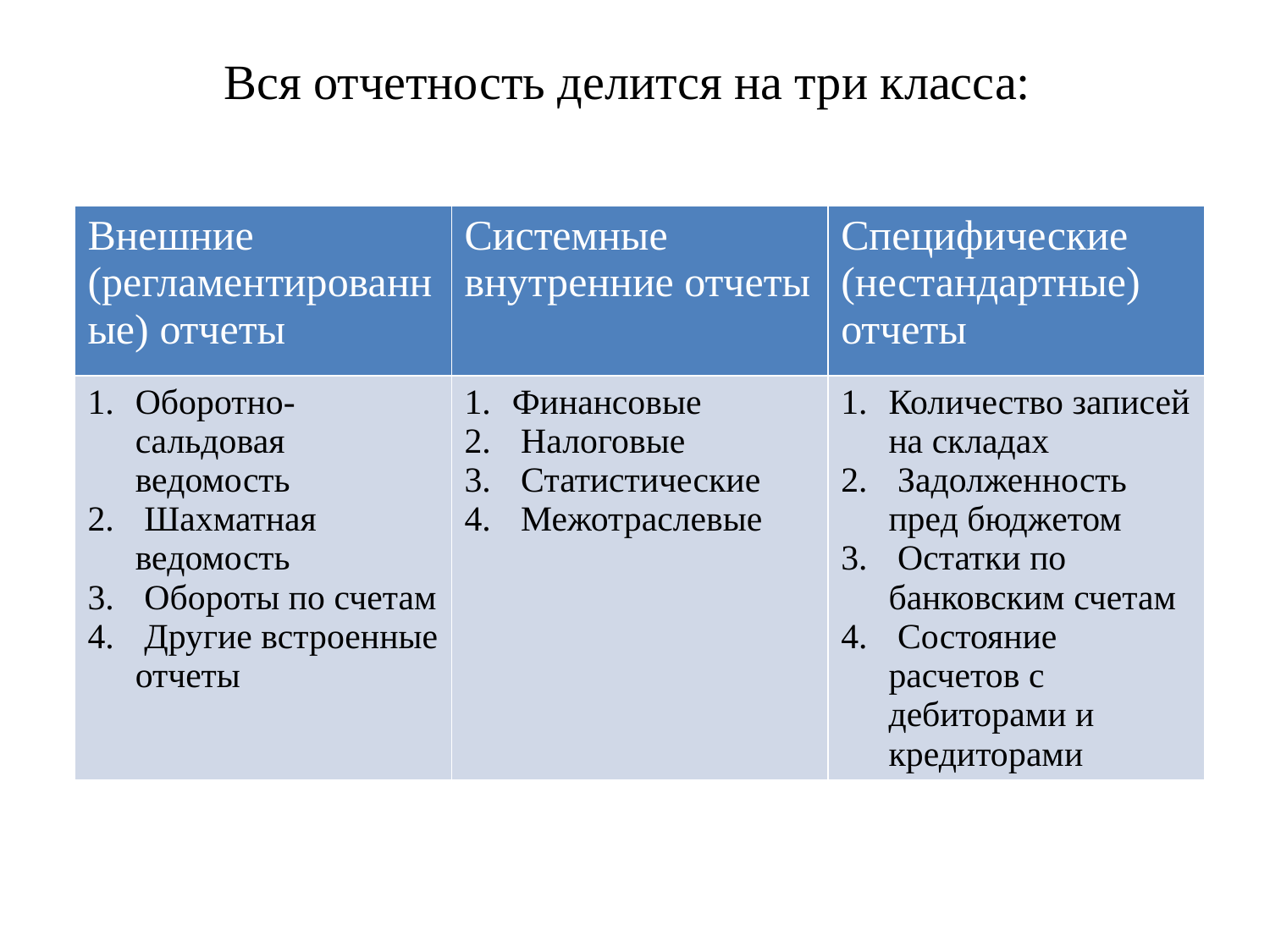

# Вся отчетность делится на три класса:
| Внешние (регламентированные) отчеты | Системные внутренние отчеты | Специфические (нестандартные) отчеты |
| --- | --- | --- |
| Оборотно-сальдовая ведомость Шахматная ведомость Обороты по счетам Другие встроенные отчеты | Финансовые Налоговые Статистические Межотраслевые | Количество записей на складах Задолженность пред бюджетом Остатки по банковским счетам Состояние расчетов с дебиторами и кредиторами |